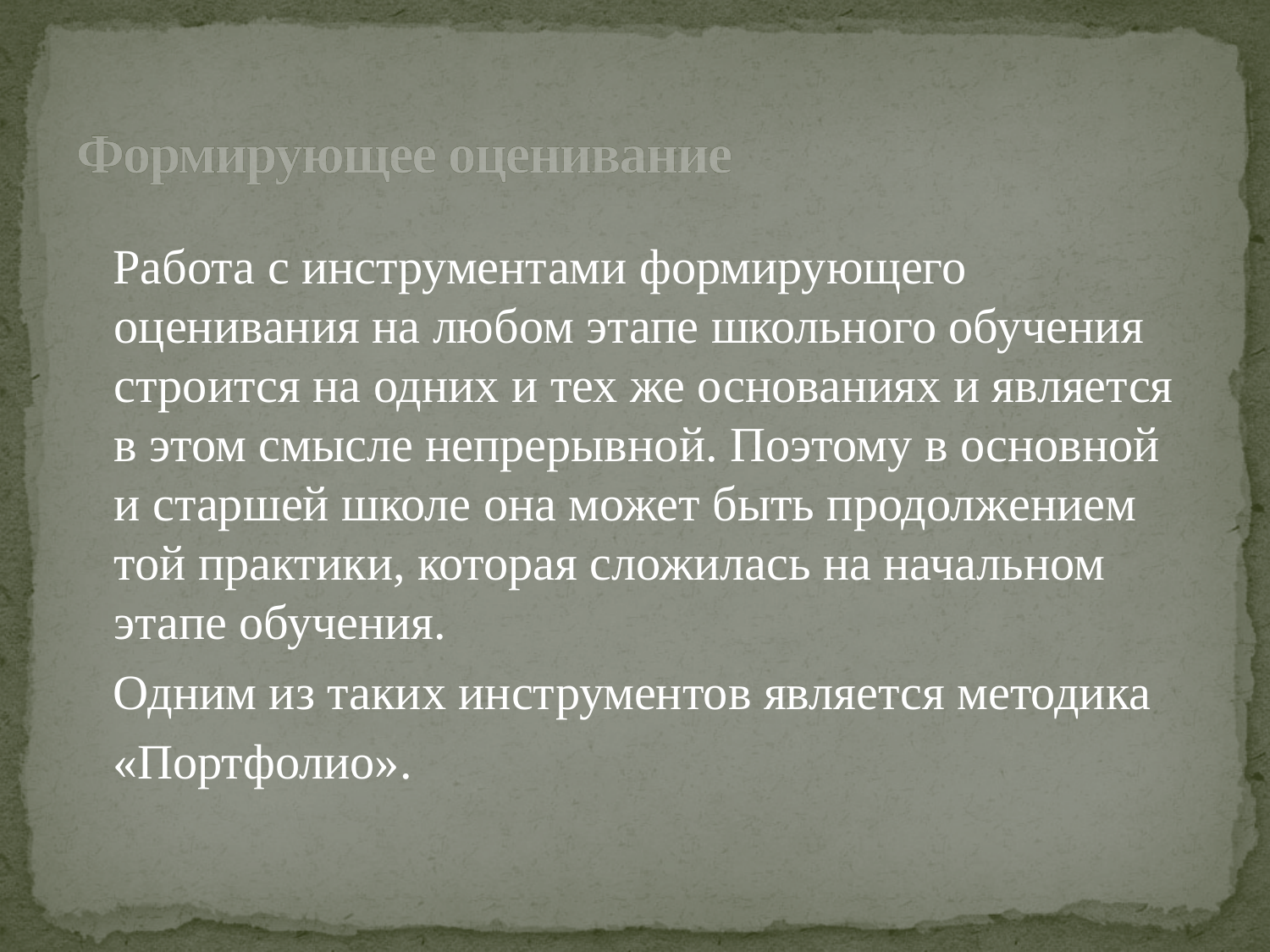

# Формирующее оценивание

   Работа с инструментами формирующего оценивания на любом этапе школьного обучения строится на одних и тех же основаниях и является в этом смысле непрерывной. Поэтому в основной и старшей школе она может быть продолжением той практики, которая сложилась на начальном этапе обучения.
   Одним из таких инструментов является методика
   «Портфолио».